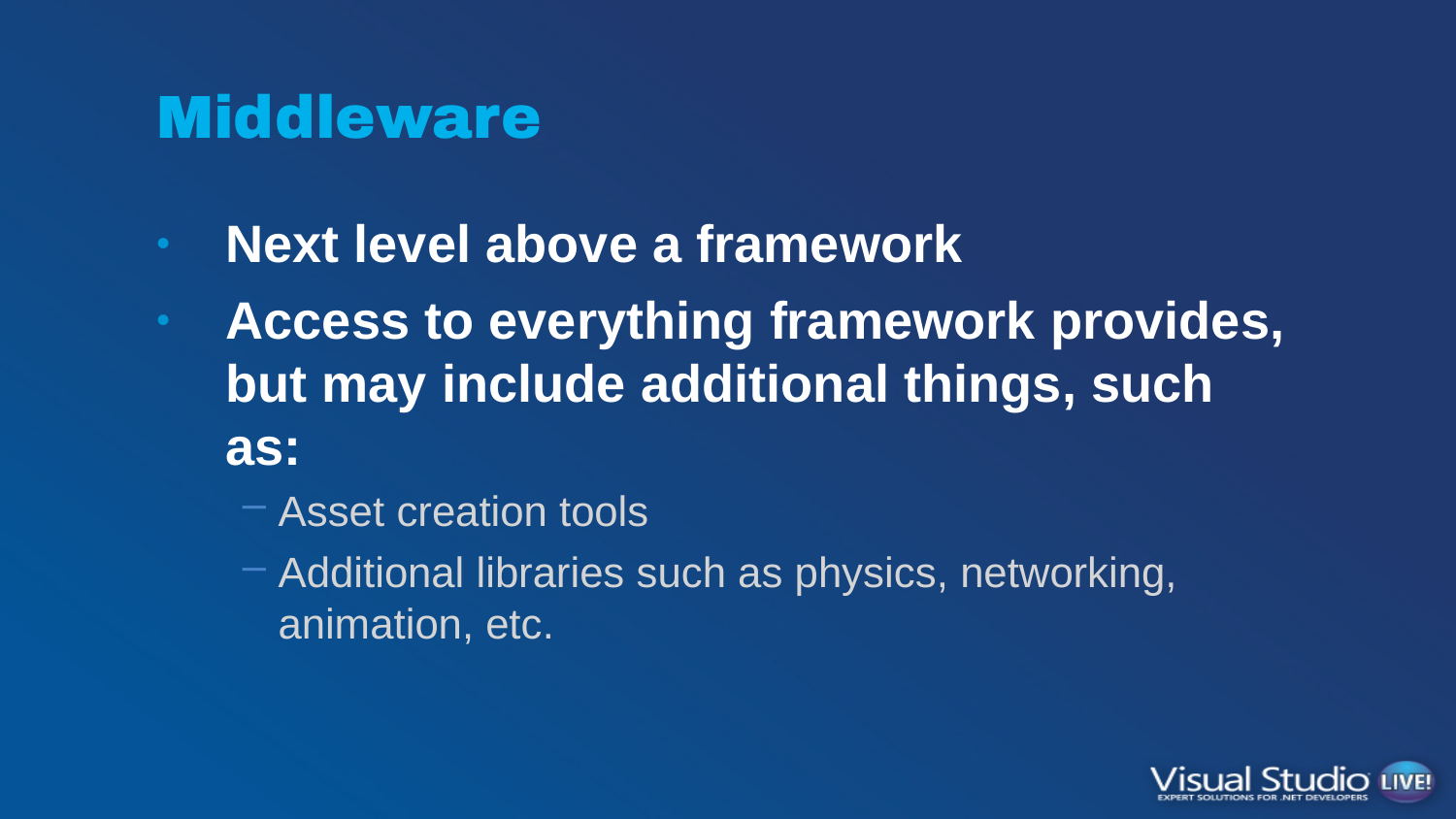

# Middleware
Next level above a framework
Access to everything framework provides, but may include additional things, such as:
Asset creation tools
Additional libraries such as physics, networking, animation, etc.